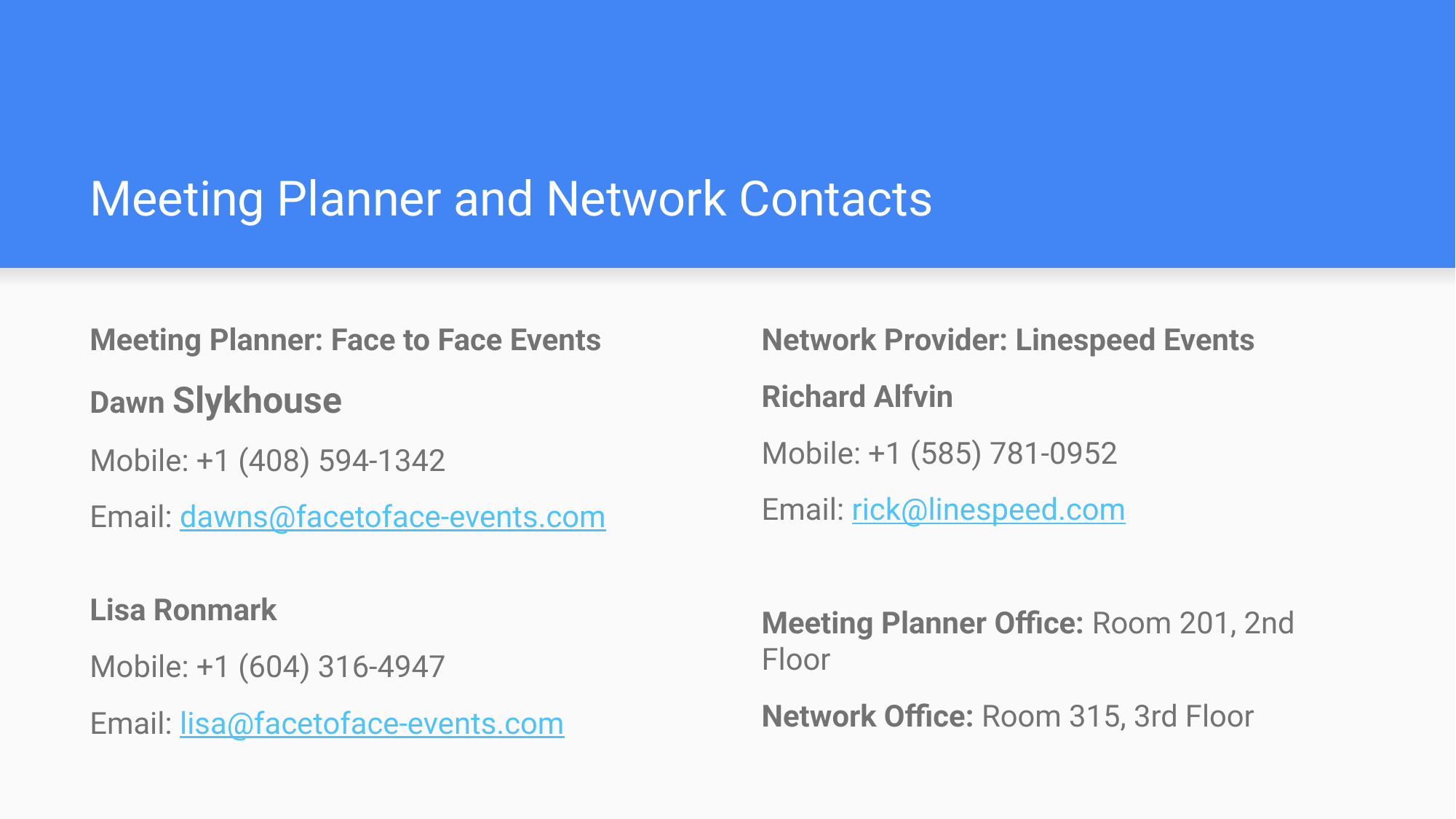

# Meeting Planner and Network Contacts
Meeting Planner: Face to Face Events
Dawn Slykhouse
Mobile: +1 (408) 594-1342
Email: dawns@facetoface-events.com

Lisa Ronmark
Mobile: +1 (604) 316-4947
Email: lisa@facetoface-events.com
Network Provider: Linespeed Events
Richard Alfvin
Mobile: +1 (585) 781-0952
Email: rick@linespeed.com

Meeting Planner Office: Room 201, 2nd Floor
Network Office: Room 315, 3rd Floor